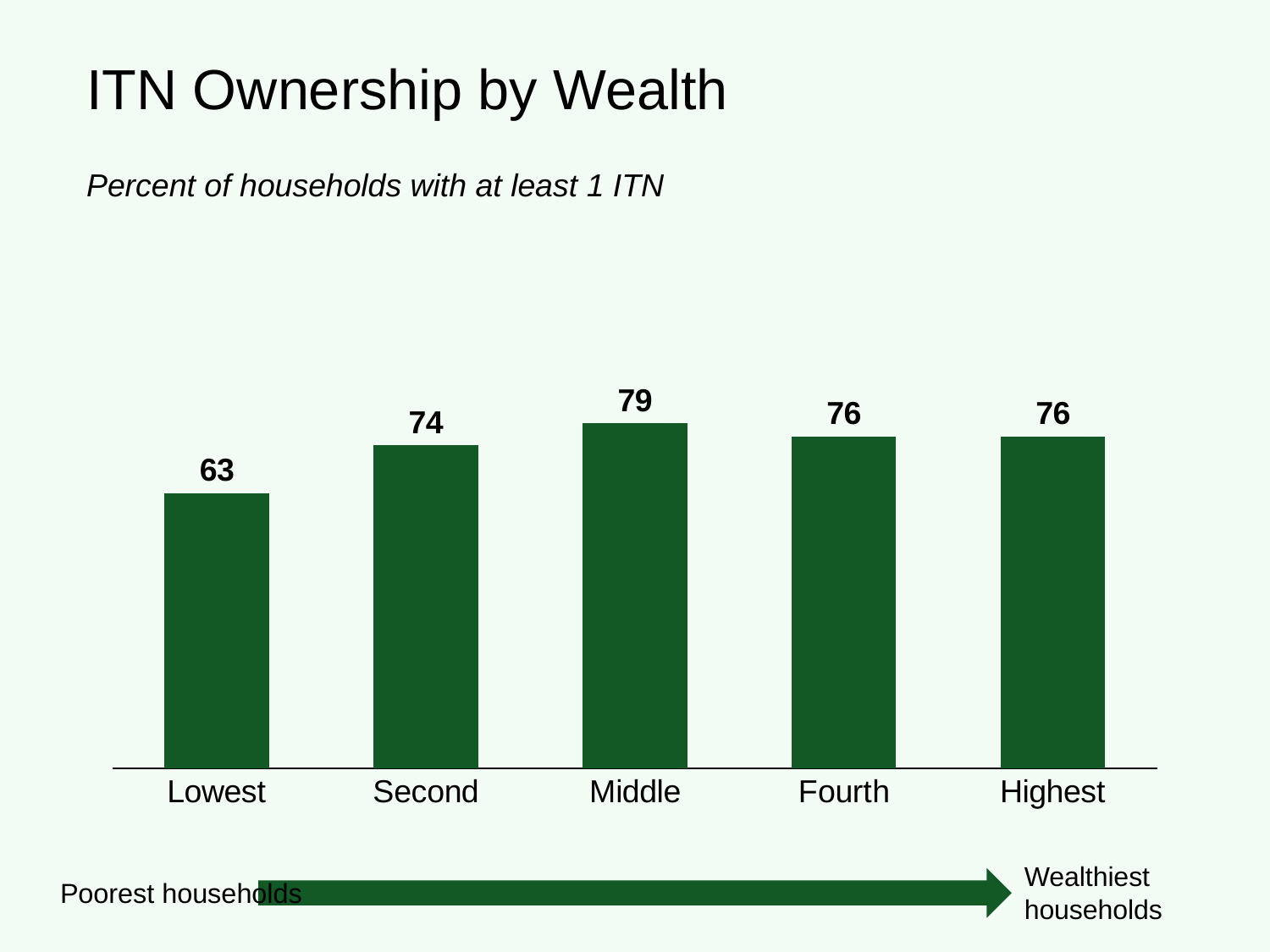

ITN Ownership by Wealth
Percent of households with at least 1 ITN

### Chart

| Category | Lowest |
|---|---|
| Lowest | 63.0 |
| Second | 74.0 |
| Middle | 79.0 |
| Fourth | 76.0 |
| Highest | 76.0 |
Poorest households
Wealthiest households